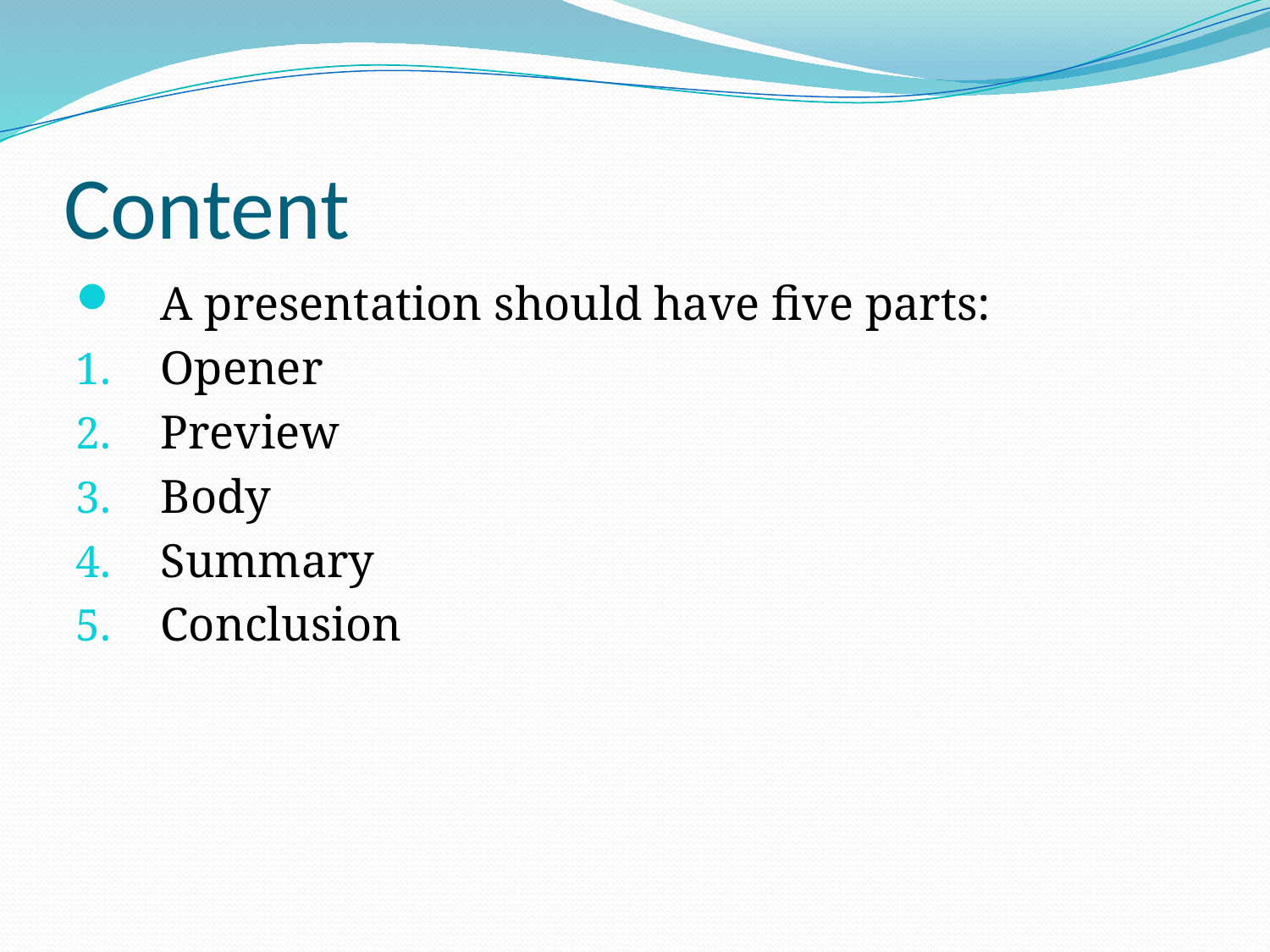

# Content
A presentation should have five parts:
Opener
Preview
Body
Summary
Conclusion